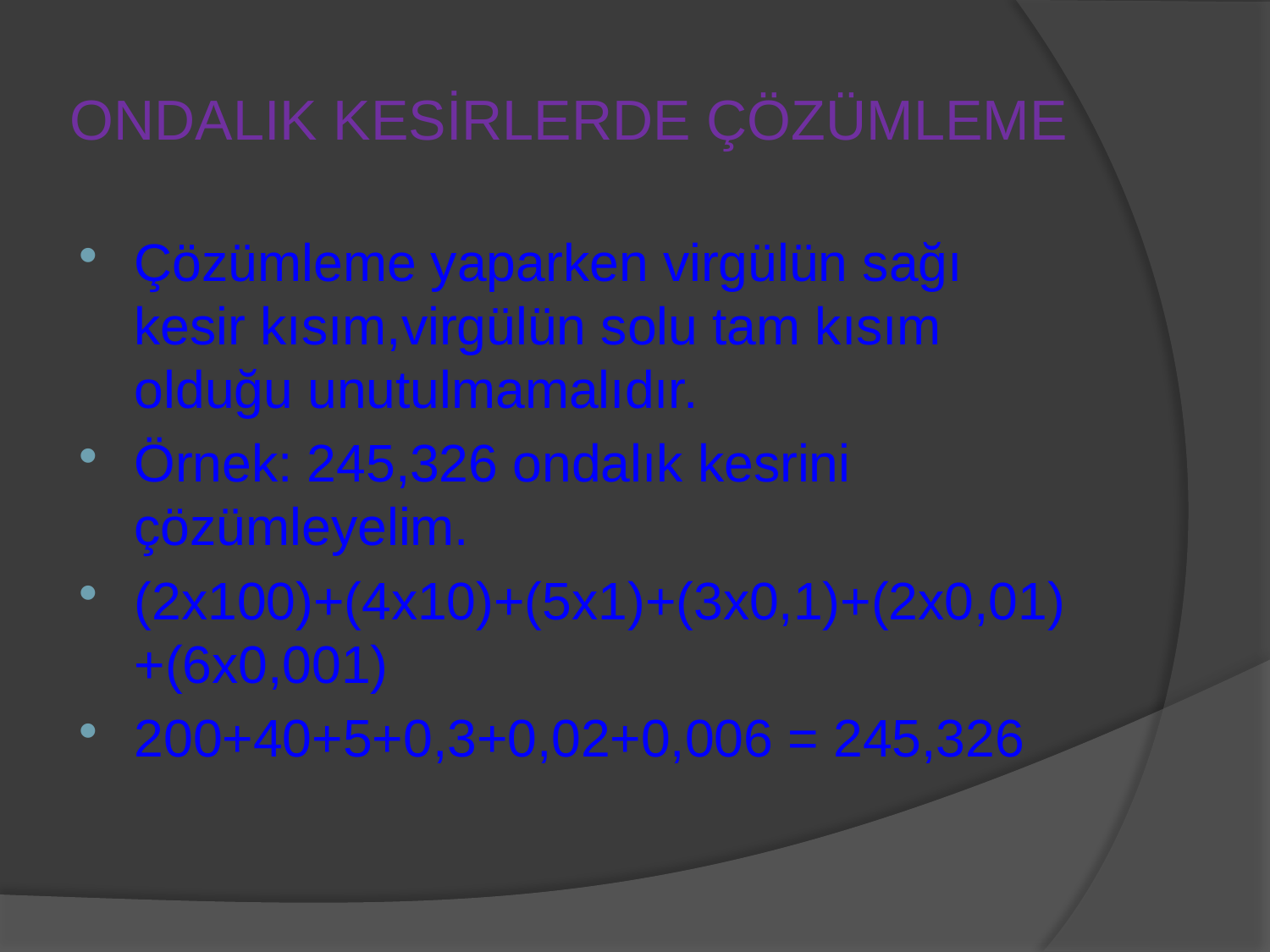

# ONDALIK KESİRLERDE ÇÖZÜMLEME
Çözümleme yaparken virgülün sağı kesir kısım,virgülün solu tam kısım olduğu unutulmamalıdır.
Örnek: 245,326 ondalık kesrini çözümleyelim.
(2x100)+(4x10)+(5x1)+(3x0,1)+(2x0,01)+(6x0,001)
200+40+5+0,3+0,02+0,006 = 245,326